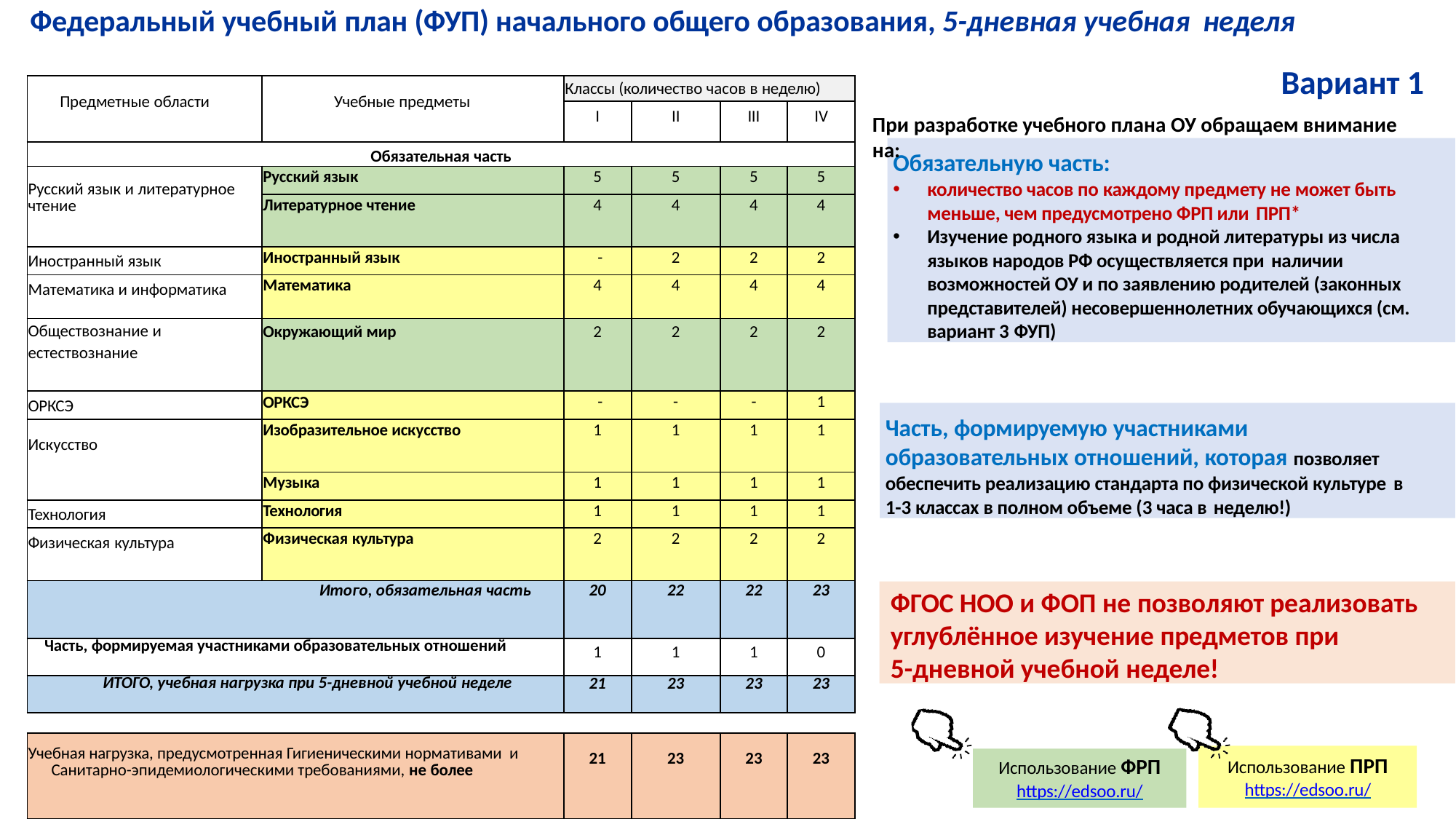

# Федеральный учебный план (ФУП) начального общего образования, 5-дневная учебная неделя
Вариант 1
При разработке учебного плана ОУ обращаем внимание на:
| Предметные области | Учебные предметы | Классы (количество часов в неделю) |  |  |  |
| --- | --- | --- | --- | --- | --- |
|  |  | I | II | III | IV |
| Обязательная часть |  |  |  |  |  |
| Русский язык и литературное чтение | Русский язык | 5 | 5 | 5 | 5 |
|  | Литературное чтение | 4 | 4 | 4 | 4 |
| Иностранный язык | Иностранный язык | - | 2 | 2 | 2 |
| Математика и информатика | Математика | 4 | 4 | 4 | 4 |
| Обществознание и естествознание | Окружающий мир | 2 | 2 | 2 | 2 |
| ОРКСЭ | ОРКСЭ | - | - | - | 1 |
| Искусство | Изобразительное искусство | 1 | 1 | 1 | 1 |
|  | Музыка | 1 | 1 | 1 | 1 |
| Технология | Технология | 1 | 1 | 1 | 1 |
| Физическая культура | Физическая культура | 2 | 2 | 2 | 2 |
| Итого, обязательная часть |  | 20 | 22 | 22 | 23 |
| Часть, формируемая участниками образовательных отношений |  | 1 | 1 | 1 | 0 |
| ИТОГО, учебная нагрузка при 5-дневной учебной неделе |  | 21 | 23 | 23 | 23 |
|  |  |  |  |  |  |
| Учебная нагрузка, предусмотренная Гигиеническими нормативами и Санитарно-эпидемиологическими требованиями, не более |  | 21 | 23 | 23 | 23 |
Обязательную часть:
количество часов по каждому предмету не может быть  меньше, чем предусмотрено ФРП или ПРП*
Изучение родного языка и родной литературы из числа  языков народов РФ осуществляется при наличии
возможностей ОУ и по заявлению родителей (законных  представителей) несовершеннолетних обучающихся (см.  вариант 3 ФУП)
Часть, формируемую участниками
образовательных отношений, которая позволяет
обеспечить реализацию стандарта по физической культуре в
1-3 классах в полном объеме (3 часа в неделю!)
ФГОС НОО и ФОП не позволяют реализовать  углублённое изучение предметов при
5-дневной учебной неделе!

Использование ПРП
https://edsoo.ru/
Использование ФРП
https://edsoo.ru/